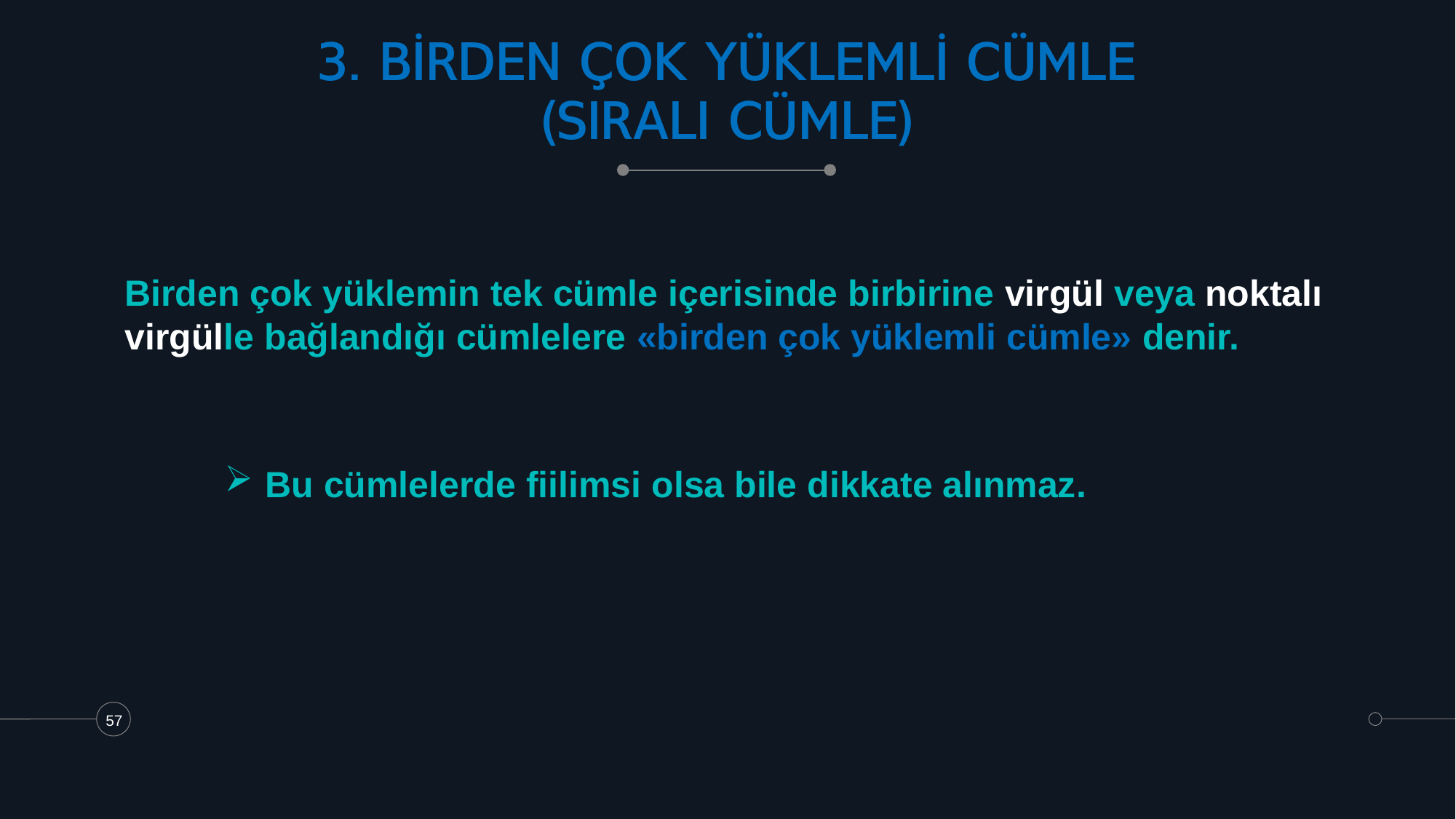

# 3. BİRDEN ÇOK YÜKLEMLİ CÜMLE (SIRALI CÜMLE)
Birden çok yüklemin tek cümle içerisinde birbirine virgül veya noktalı virgülle bağlandığı cümlelere «birden çok yüklemli cümle» denir.
Bu cümlelerde fiilimsi olsa bile dikkate alınmaz.
57